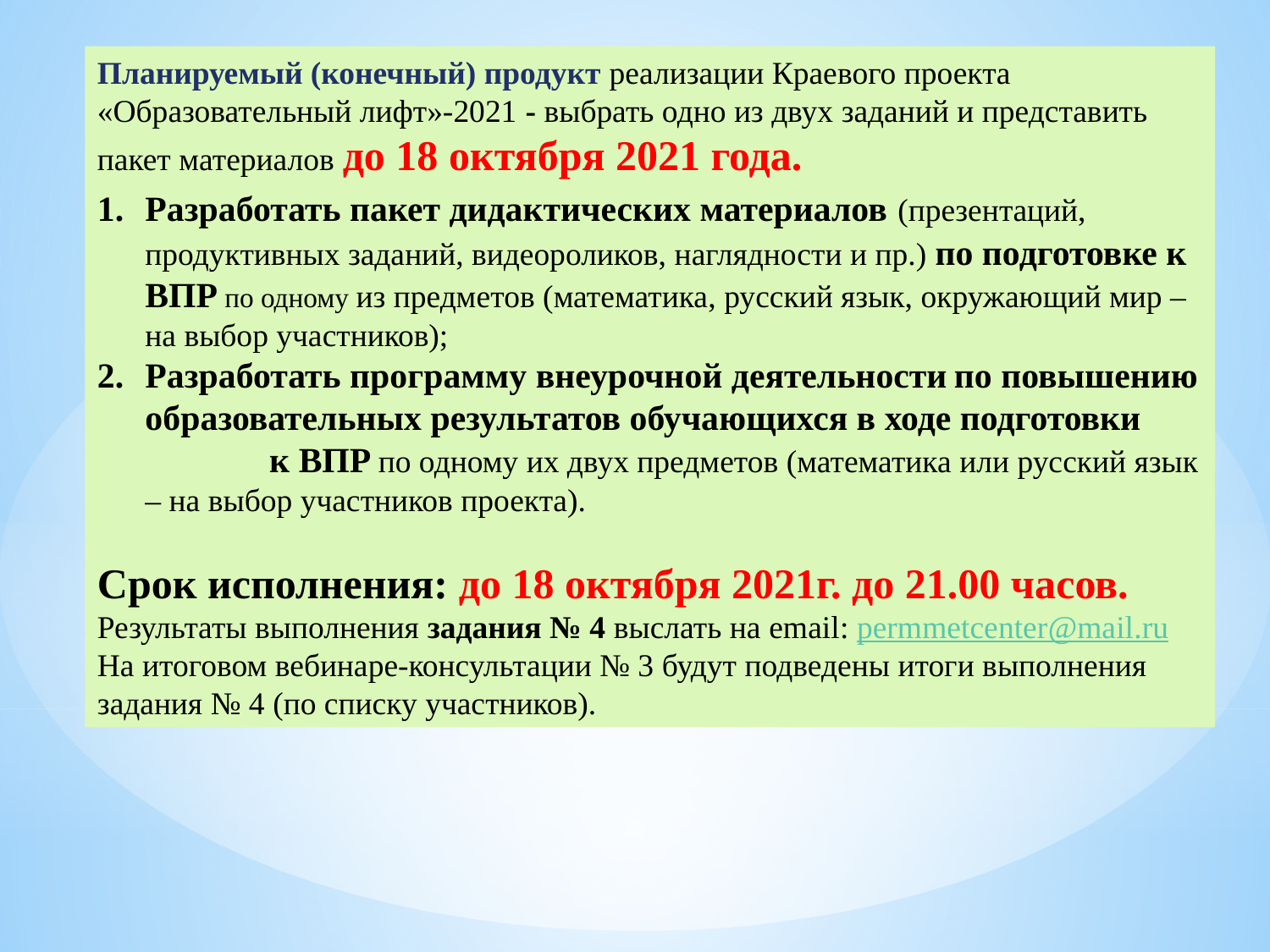

Планируемый (конечный) продукт реализации Краевого проекта «Образовательный лифт»-2021 - выбрать одно из двух заданий и представить пакет материалов до 18 октября 2021 года.
Разработать пакет дидактических материалов (презентаций, продуктивных заданий, видеороликов, наглядности и пр.) по подготовке к ВПР по одному из предметов (математика, русский язык, окружающий мир – на выбор участников);
Разработать программу внеурочной деятельности по повышению образовательных результатов обучающихся в ходе подготовки                     к ВПР по одному их двух предметов (математика или русский язык – на выбор участников проекта).

Срок исполнения: до 18 октября 2021г. до 21.00 часов.
Результаты выполнения задания № 4 выслать на email: permmetcenter@mail.ru
На итоговом вебинаре-консультации № 3 будут подведены итоги выполнения задания № 4 (по списку участников).